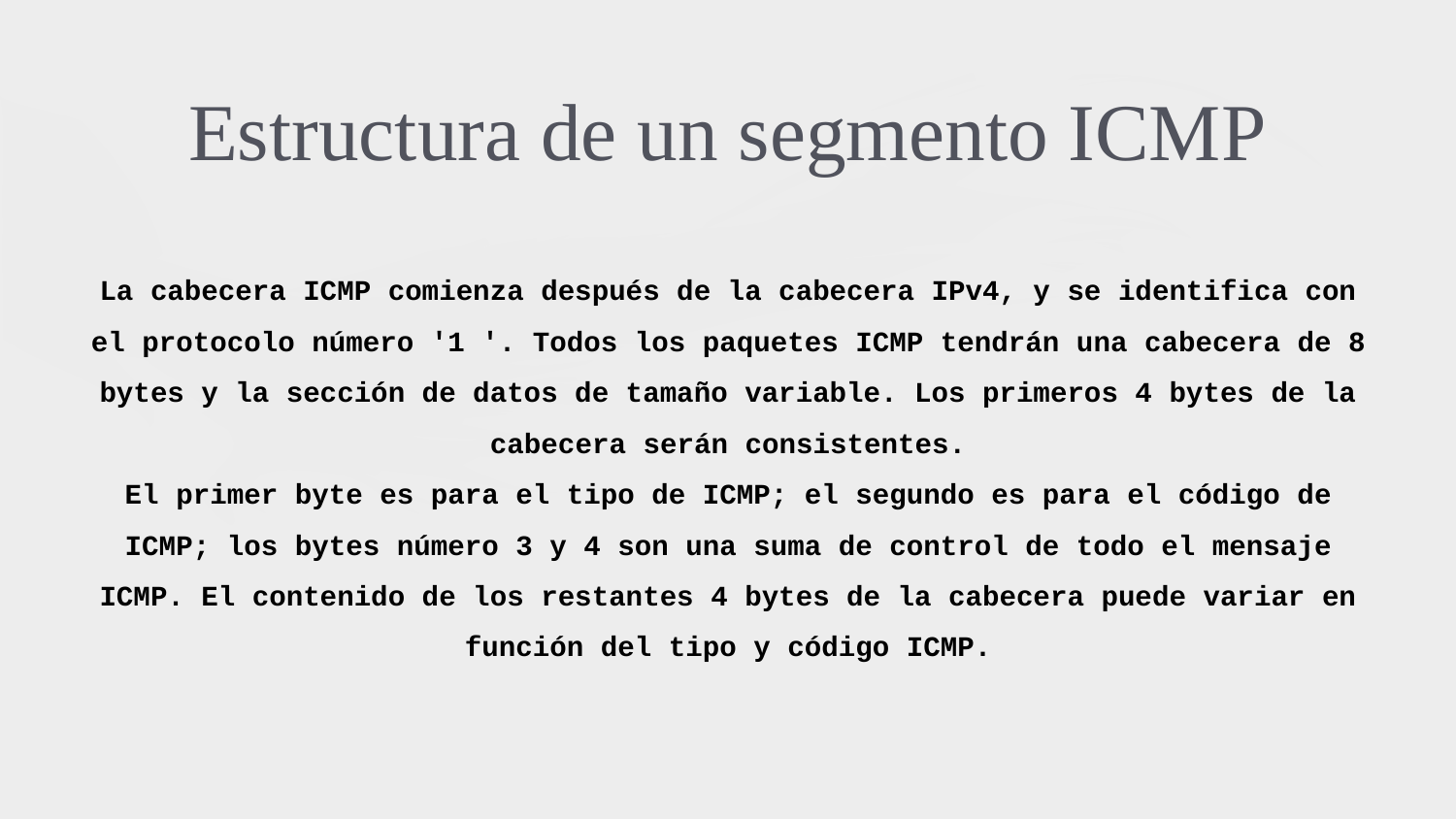

# Estructura de un segmento ICMP
La cabecera ICMP comienza después de la cabecera IPv4, y se identifica con el protocolo número '1 '. Todos los paquetes ICMP tendrán una cabecera de 8 bytes y la sección de datos de tamaño variable. Los primeros 4 bytes de la cabecera serán consistentes.
El primer byte es para el tipo de ICMP; el segundo es para el código de ICMP; los bytes número 3 y 4 son una suma de control de todo el mensaje ICMP. El contenido de los restantes 4 bytes de la cabecera puede variar en función del tipo y código ICMP.